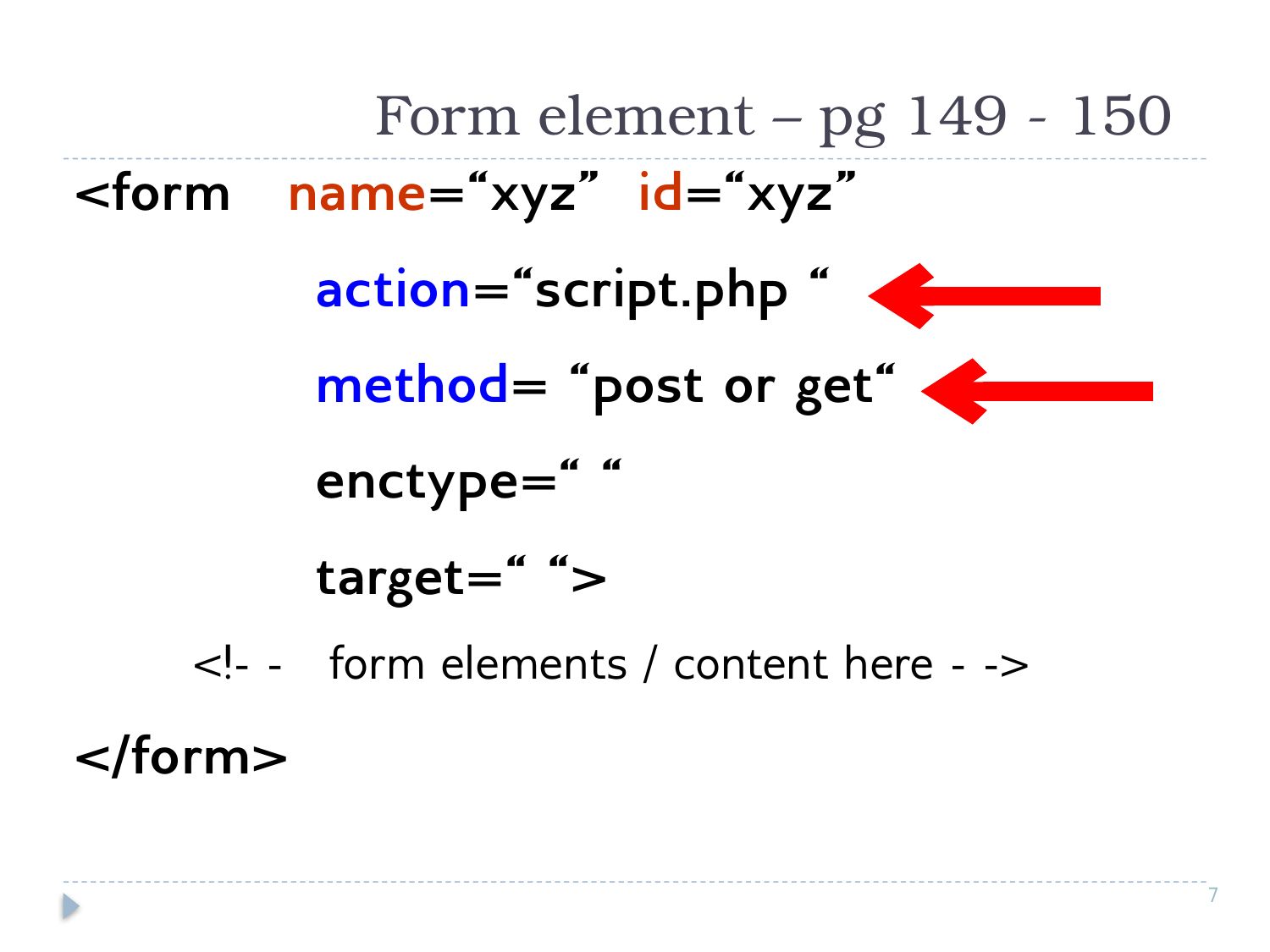

# Form element – pg 149 - 150
<form   name=“xyz”  id=“xyz”
             action=“script.php “
             method= “post or get“
             enctype=“ “
             target=“ “>
        <!- -   form elements / content here - ->
</form>

7